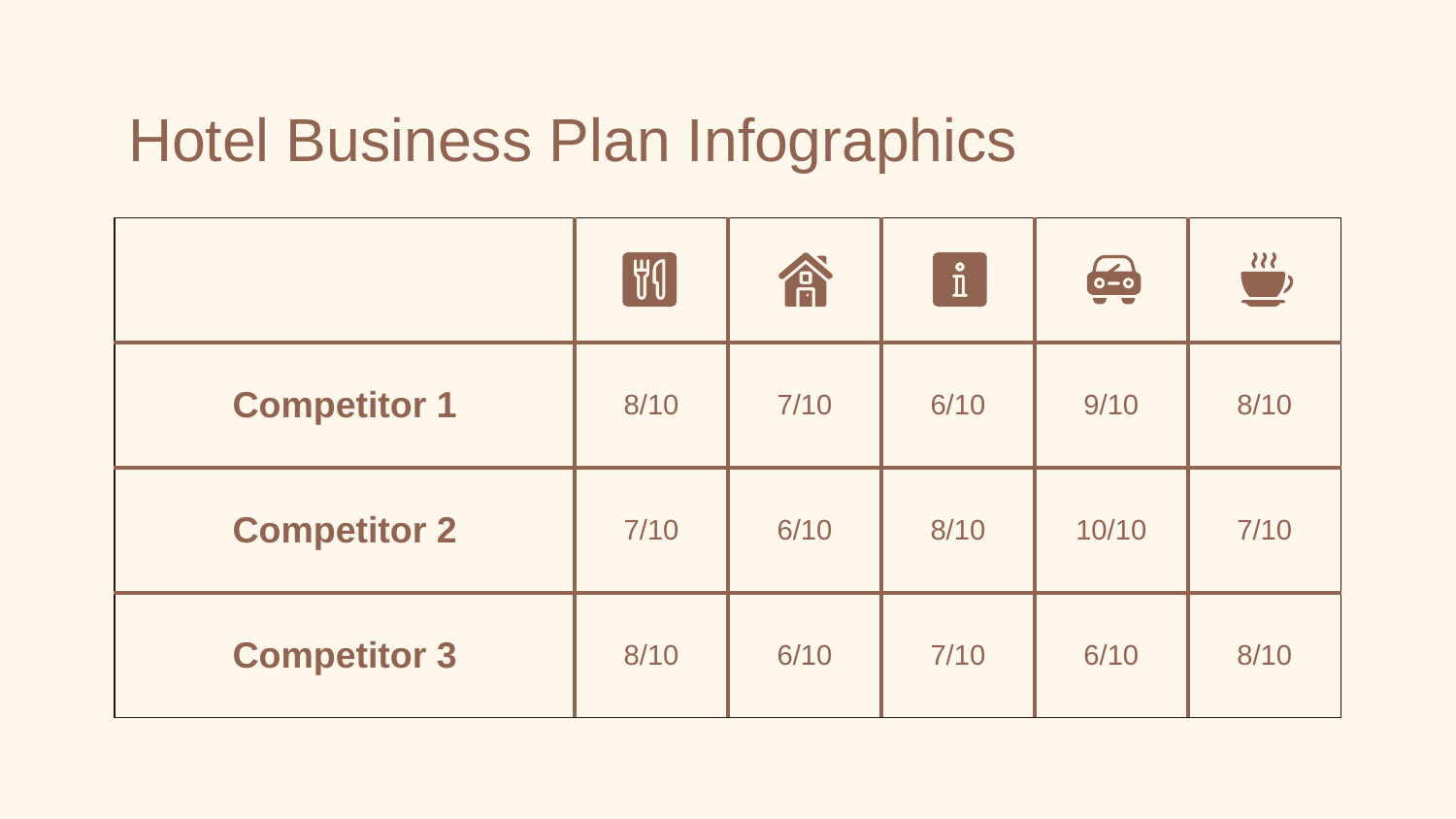

# Hotel Business Plan Infographics
|  |  |  |  |  |  |
| --- | --- | --- | --- | --- | --- |
| Competitor 1 | 8/10 | 7/10 | 6/10 | 9/10 | 8/10 |
| Competitor 2 | 7/10 | 6/10 | 8/10 | 10/10 | 7/10 |
| Competitor 3 | 8/10 | 6/10 | 7/10 | 6/10 | 8/10 |